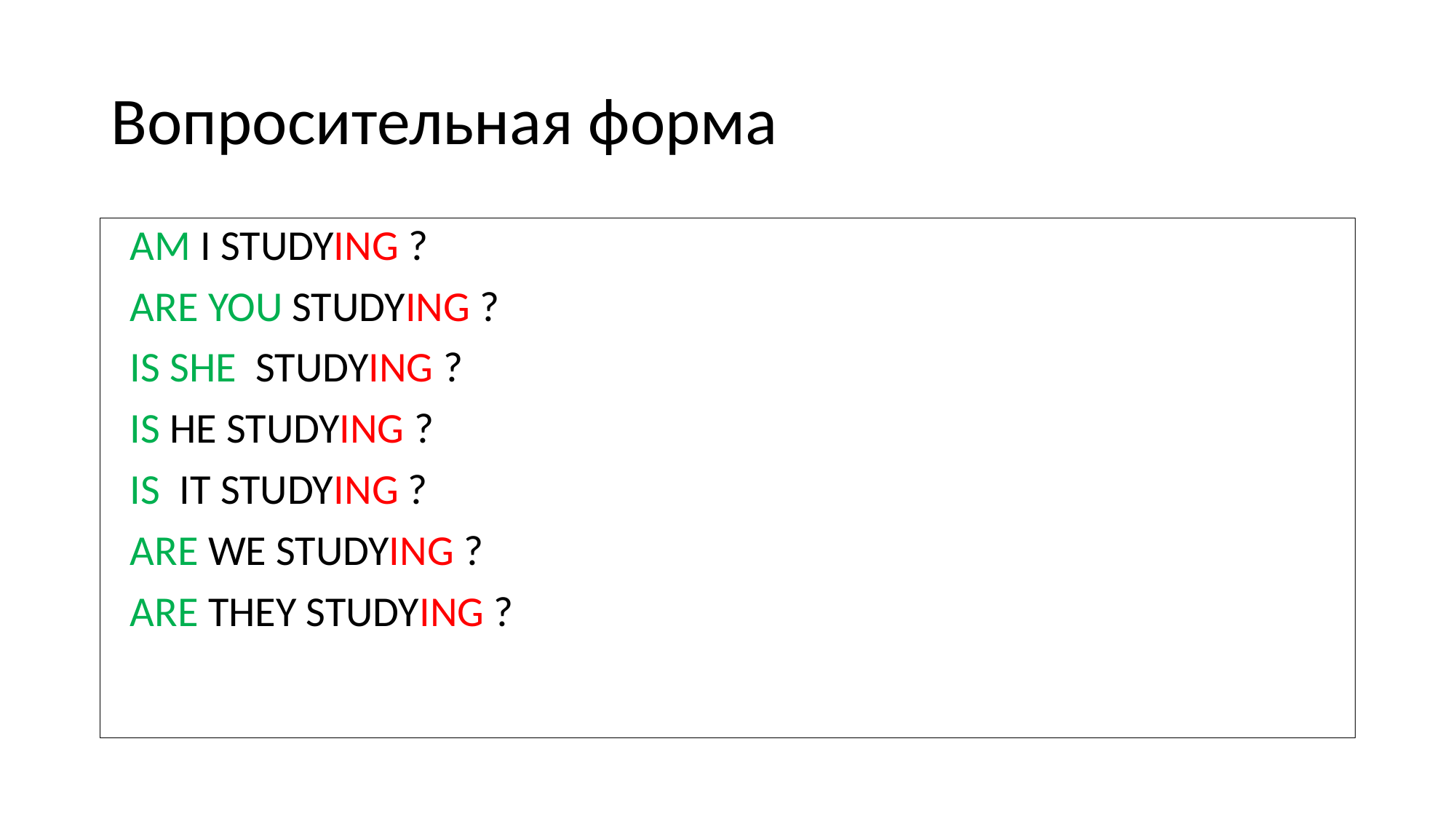

# Вопросительная форма
  AM I STUDYING ?
  ARE YOU STUDYING ?
  IS SHE  STUDYING ?
  IS HE STUDYING ?
  IS  IT STUDYING ?
  ARE WE STUDYING ?
  ARE THEY STUDYING ?